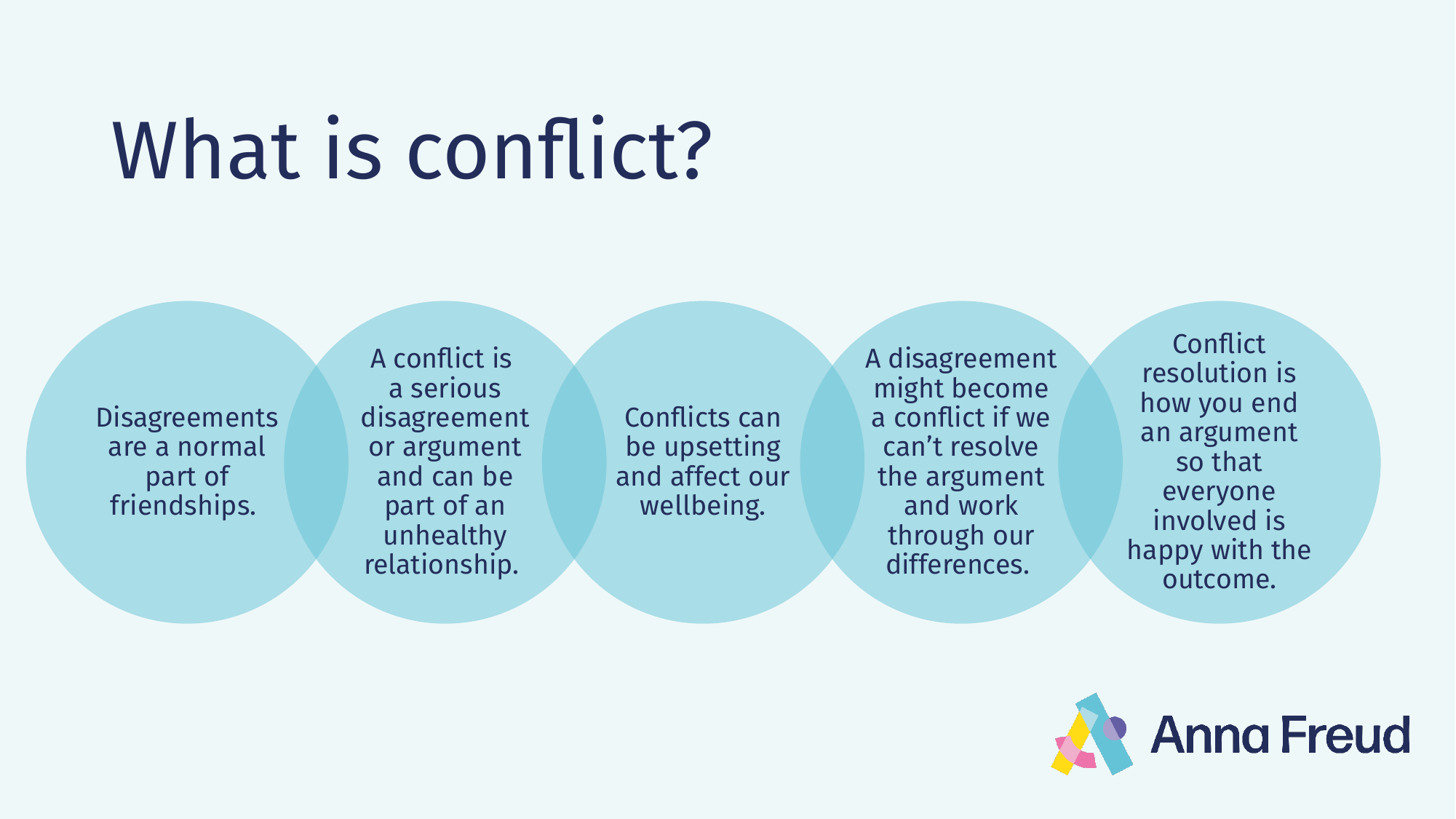

# What is conflict?
Disagreements are a normal part of friendships.
A conflict is
a serious disagreement or argument and can be part of an unhealthy relationship.
Conflicts can be upsetting and affect our wellbeing.
A disagreement might become a conflict if we can’t resolve the argument and work through our differences.
Conflict resolution is how you end an argument so that everyone involved is happy with the outcome.